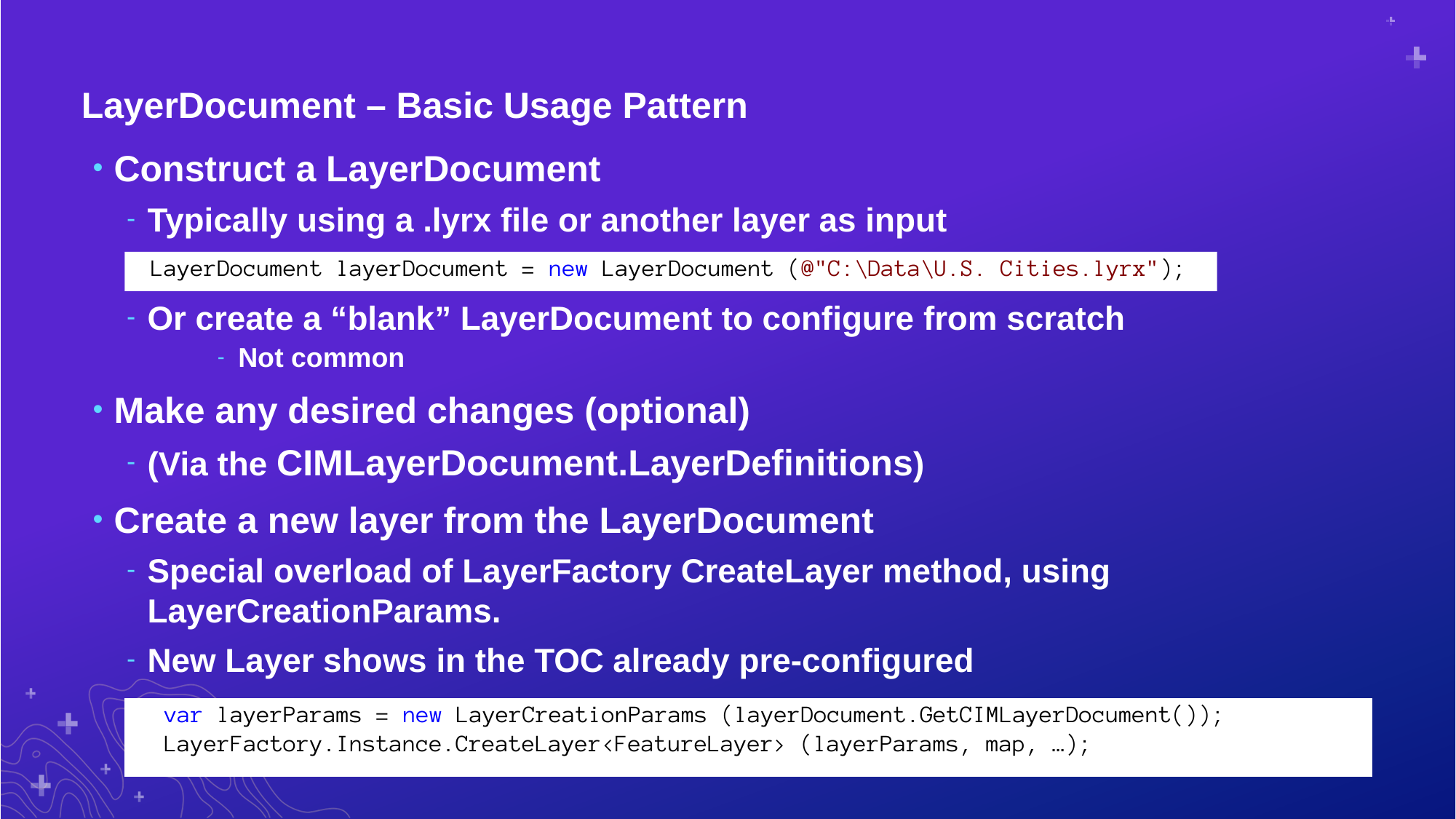

# LayerDocument – Basic Usage Pattern
Construct a LayerDocument
Typically using a .lyrx file or another layer as input

Or create a “blank” LayerDocument to configure from scratch
Not common
Make any desired changes (optional)
(Via the CIMLayerDocument.LayerDefinitions)
Create a new layer from the LayerDocument
Special overload of LayerFactory CreateLayer method, using LayerCreationParams.
New Layer shows in the TOC already pre-configured

  LayerDocument layerDocument = new LayerDocument (@"C:\Data\U.S. Cities.lyrx");
   var layerParams = new LayerCreationParams (layerDocument.GetCIMLayerDocument());
   LayerFactory.Instance.CreateLayer<FeatureLayer> (layerParams, map, …);